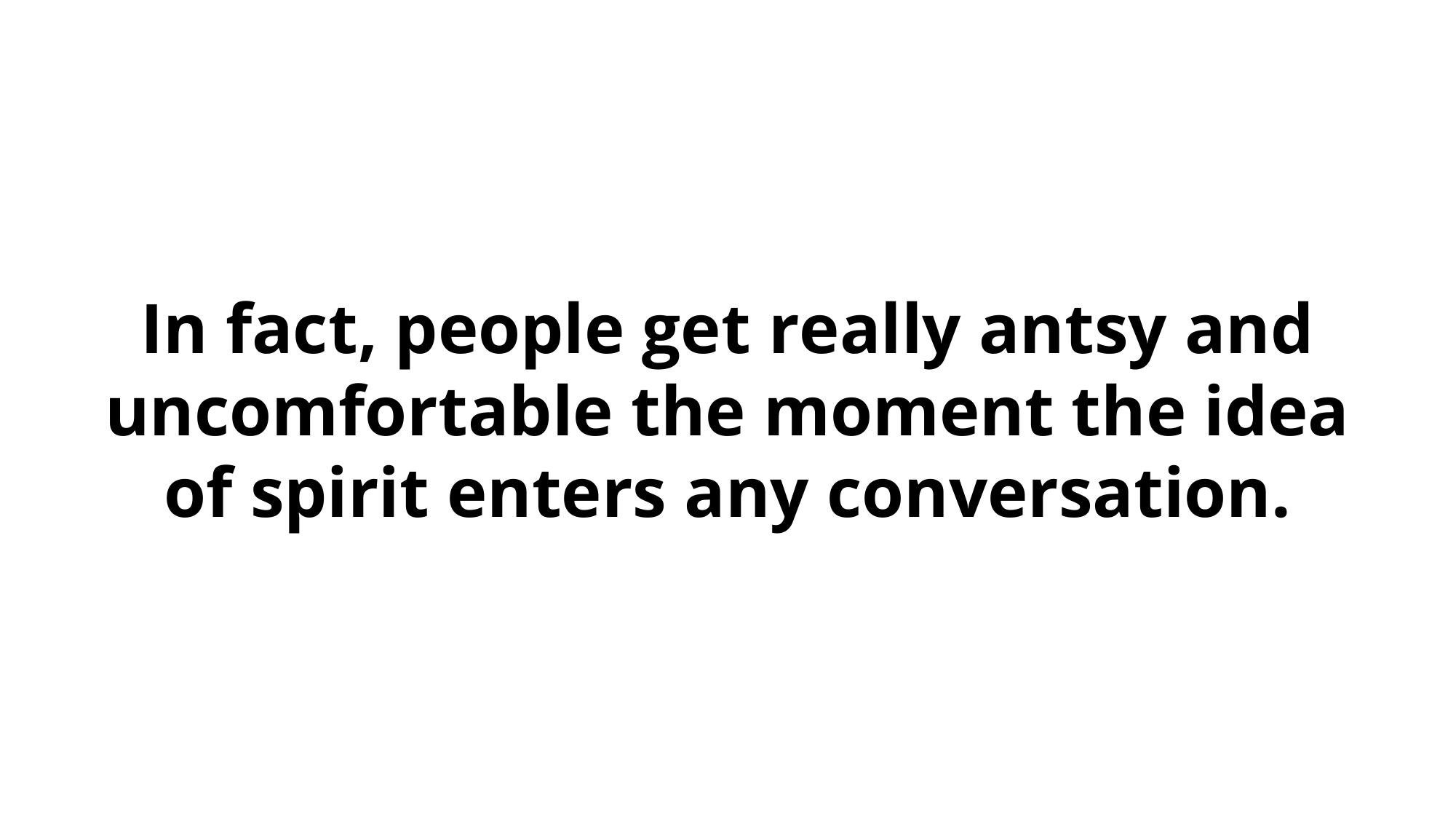

In fact, people get really antsy and uncomfortable the moment the idea of spirit enters any conversation.